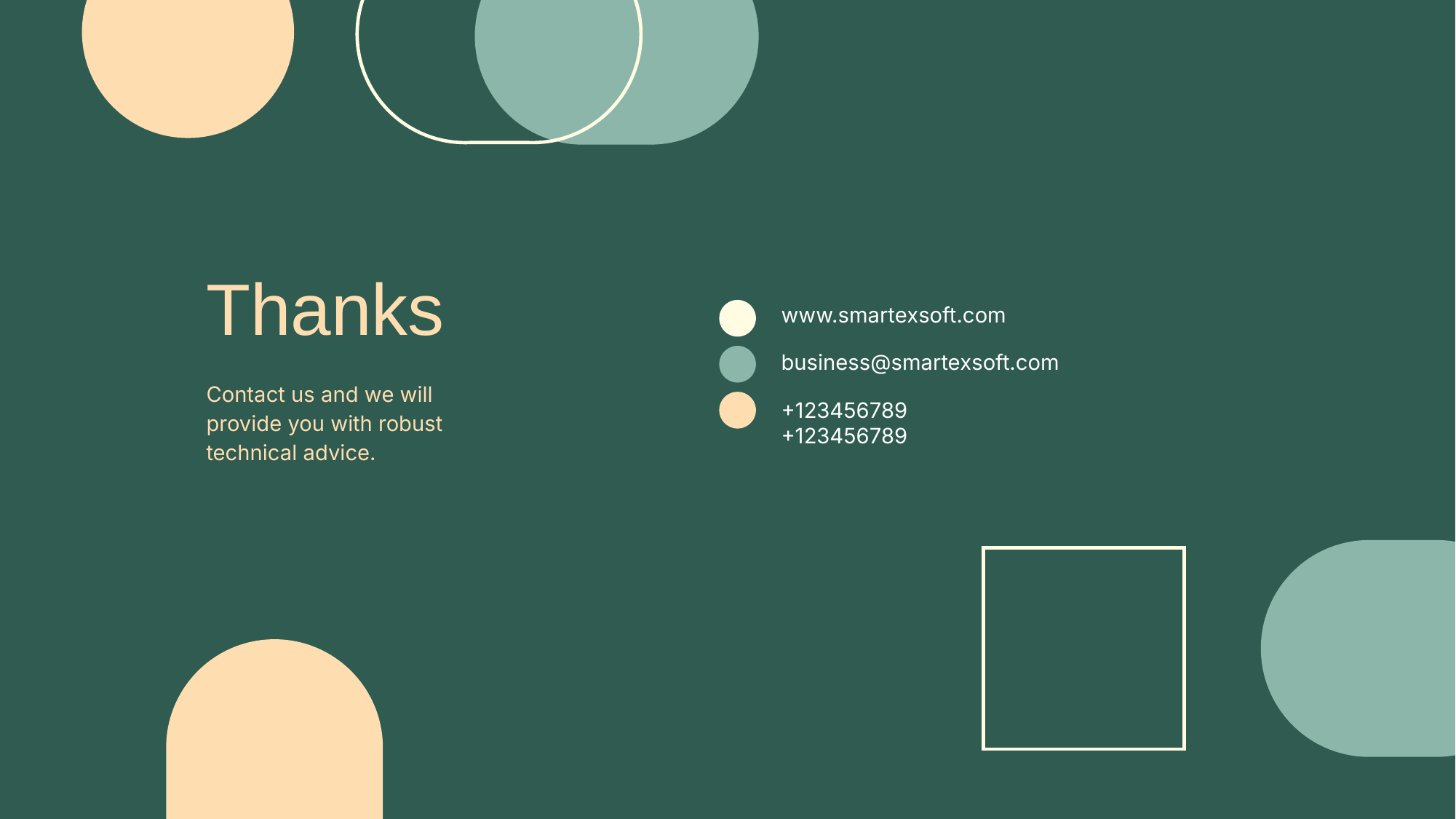

Thanks
www.smartexsoft.com

business@smartexsoft.com

Contact us and we will provide you with robust technical advice.

+123456789
+123456789